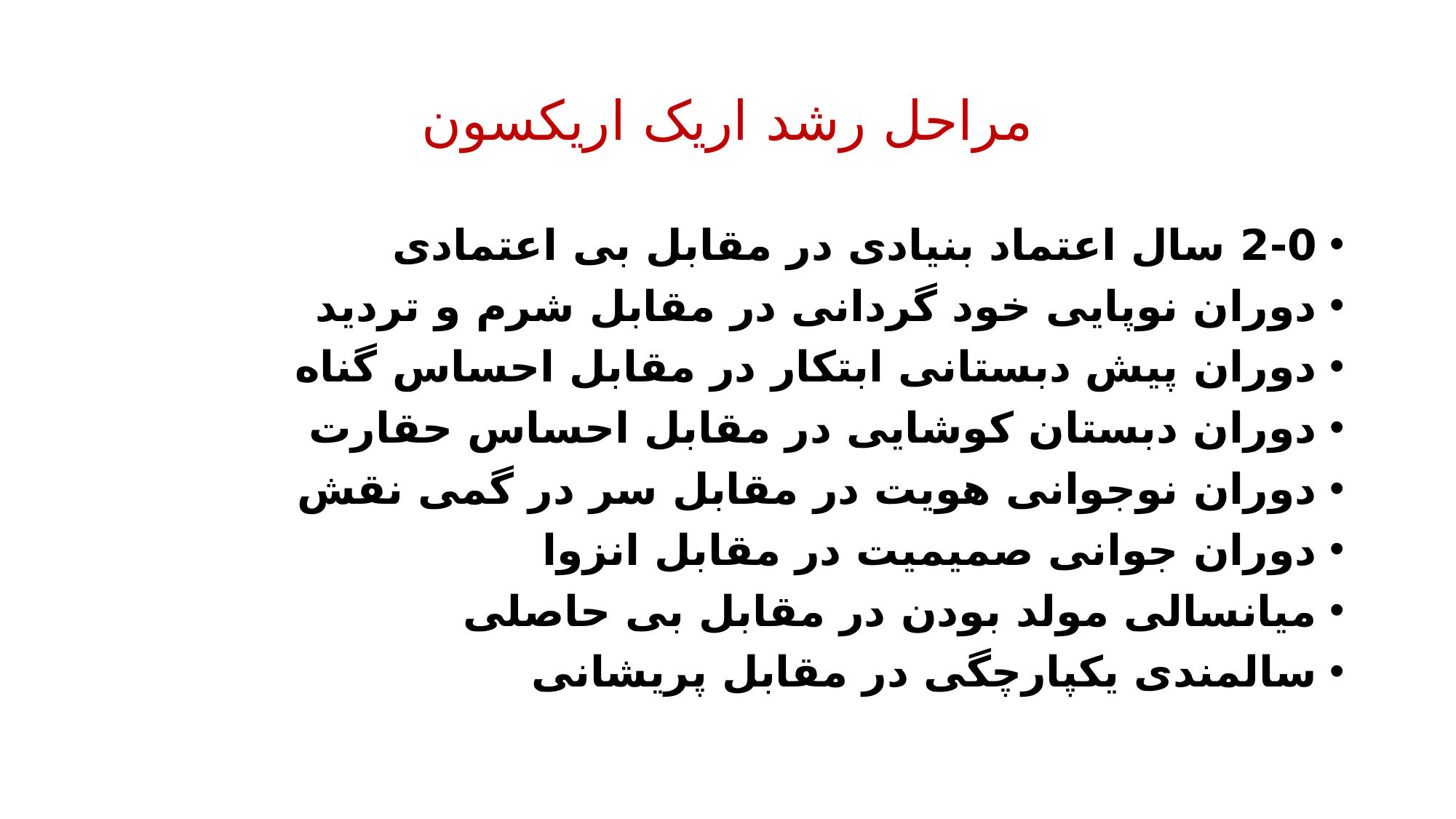

# مراحل رشد اریک اریکسون
2-0 سال اعتماد بنیادی در مقابل بی اعتمادی
دوران نوپایی خود گردانی در مقابل شرم و تردید
دوران پیش دبستانی ابتکار در مقابل احساس گناه
دوران دبستان کوشایی در مقابل احساس حقارت
دوران نوجوانی هویت در مقابل سر در گمی نقش
دوران جوانی صمیمیت در مقابل انزوا
میانسالی مولد بودن در مقابل بی حاصلی
سالمندی یکپارچگی در مقابل پریشانی